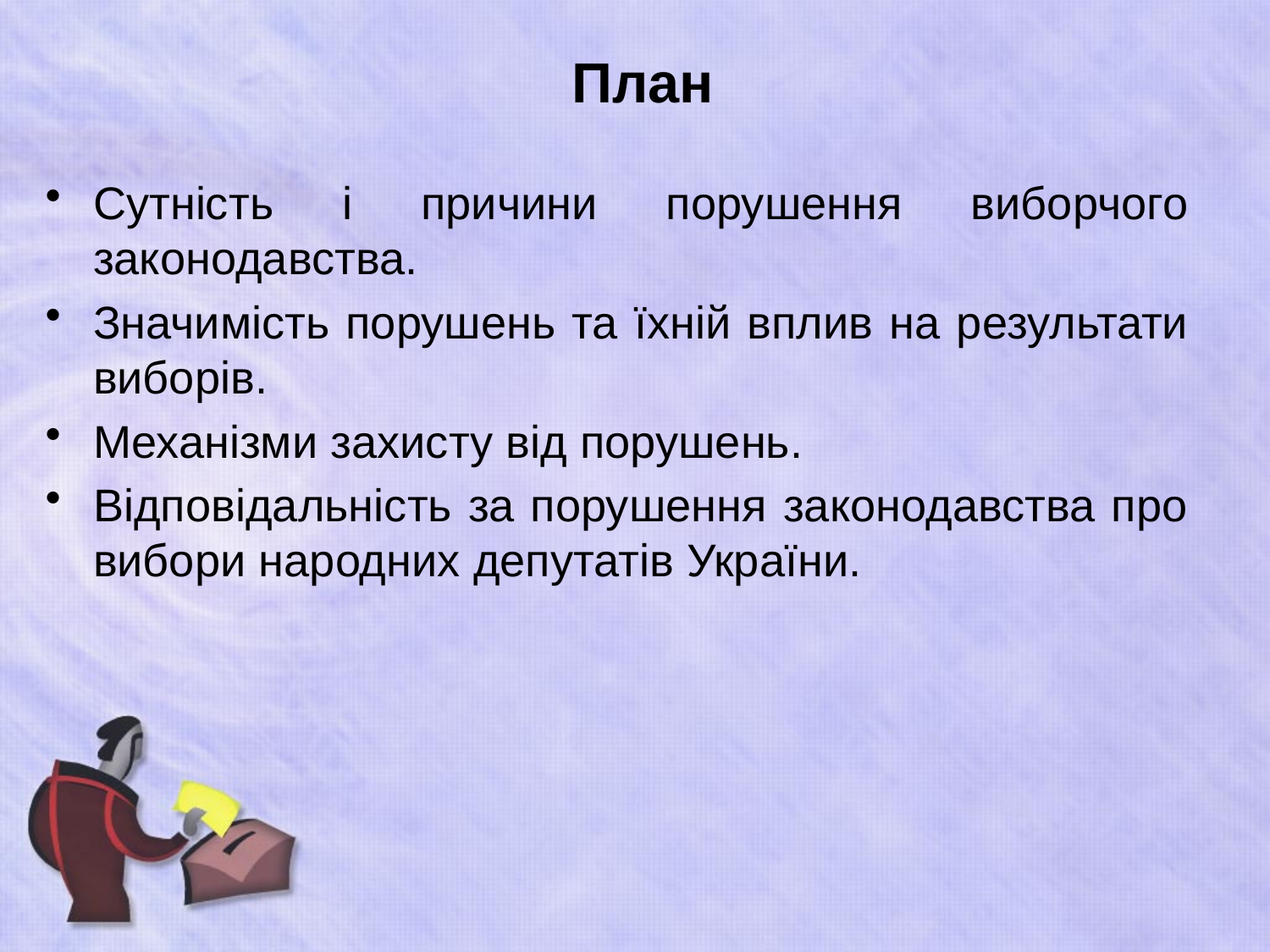

# План
Сутність і причини порушення виборчого законодавства.
Значимість порушень та їхній вплив на результати виборів.
Механізми захисту від порушень.
Відповідальність за порушення законодавства про вибори народних депутатів України.